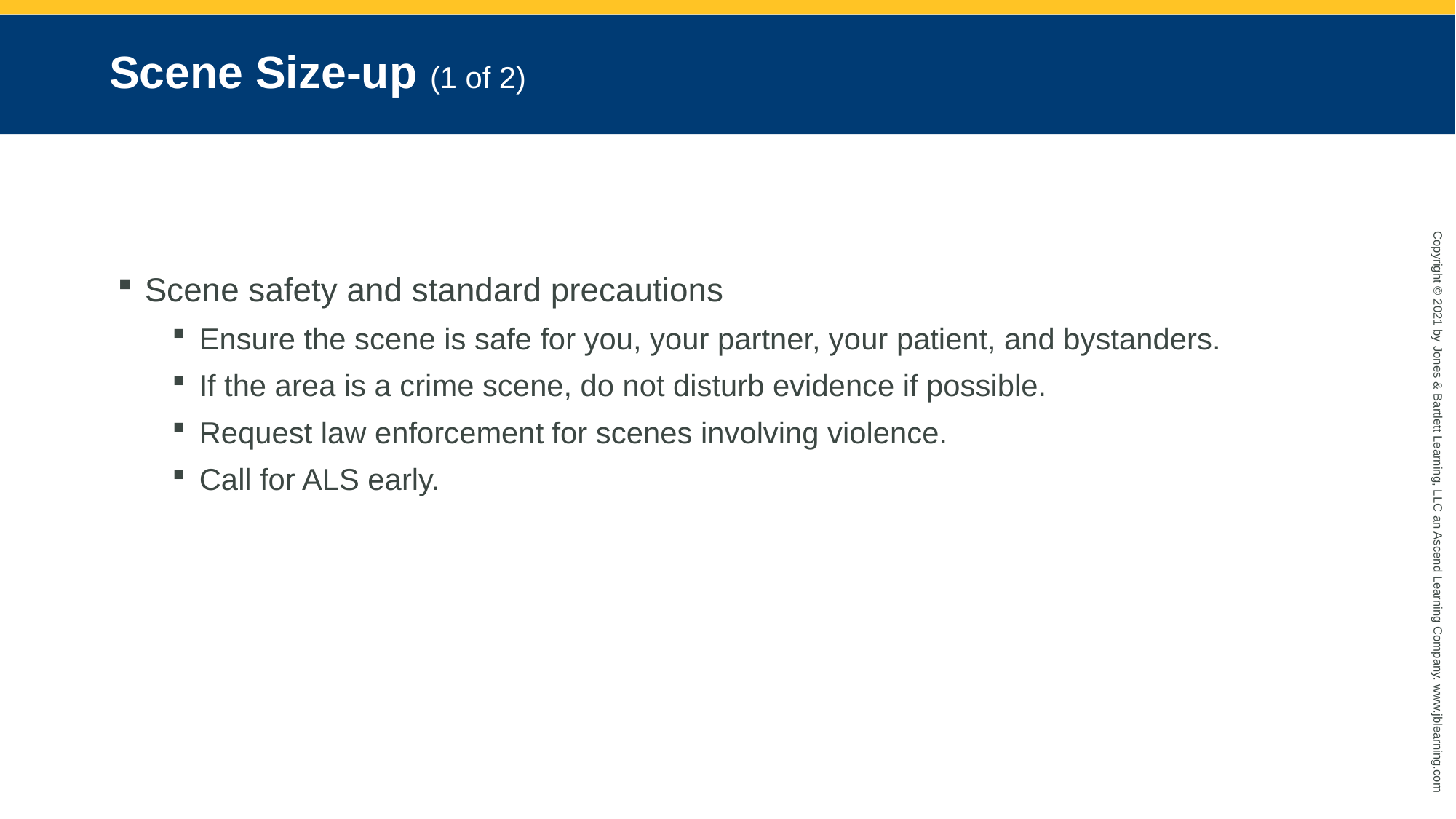

# Scene Size-up (1 of 2)
Scene safety and standard precautions
Ensure the scene is safe for you, your partner, your patient, and bystanders.
If the area is a crime scene, do not disturb evidence if possible.
Request law enforcement for scenes involving violence.
Call for ALS early.